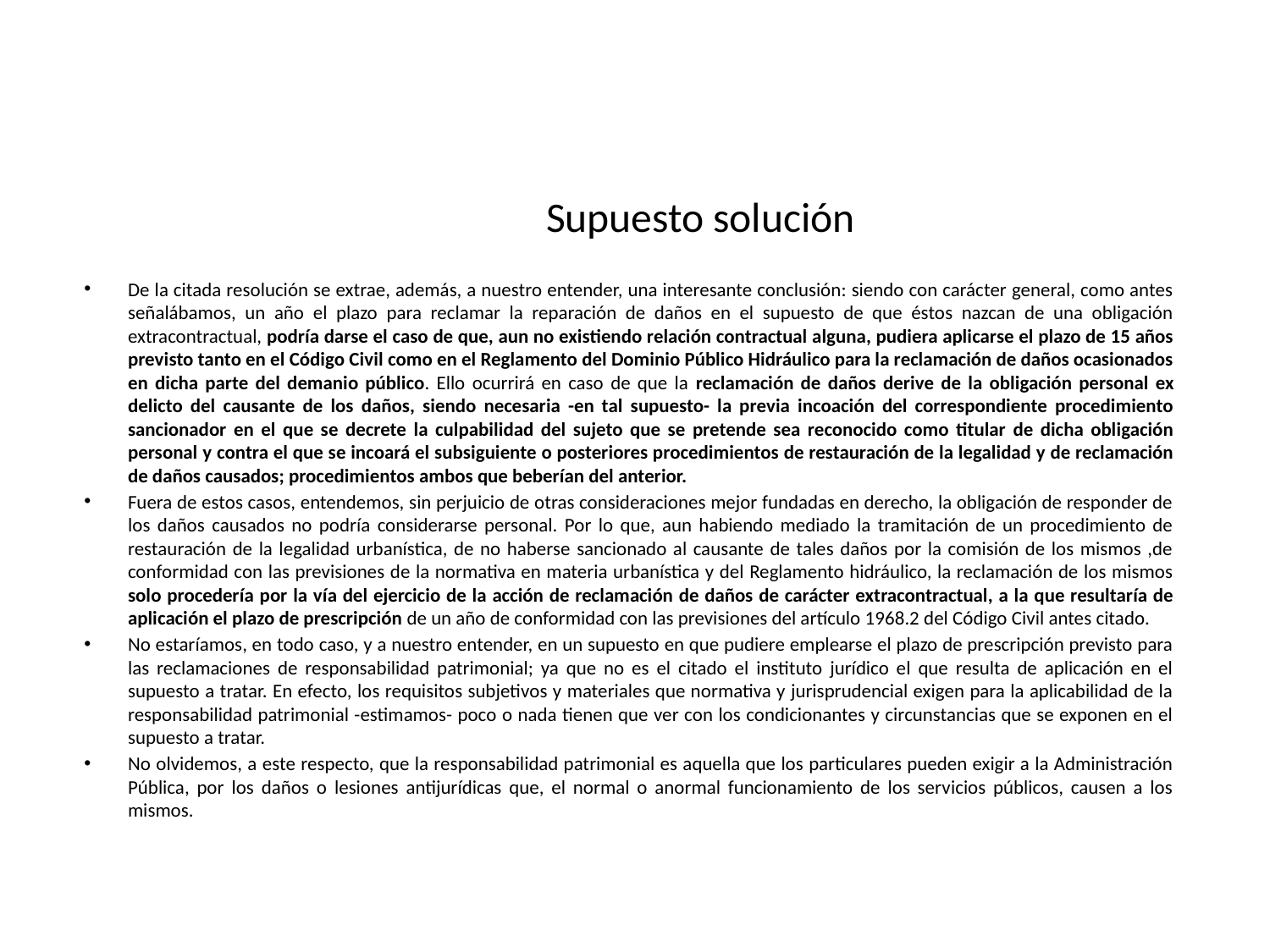

# Supuesto solución
De la citada resolución se extrae, además, a nuestro entender, una interesante conclusión: siendo con carácter general, como antes señalábamos, un año el plazo para reclamar la reparación de daños en el supuesto de que éstos nazcan de una obligación extracontractual, podría darse el caso de que, aun no existiendo relación contractual alguna, pudiera aplicarse el plazo de 15 años previsto tanto en el Código Civil como en el Reglamento del Dominio Público Hidráulico para la reclamación de daños ocasionados en dicha parte del demanio público. Ello ocurrirá en caso de que la reclamación de daños derive de la obligación personal ex delicto del causante de los daños, siendo necesaria -en tal supuesto- la previa incoación del correspondiente procedimiento sancionador en el que se decrete la culpabilidad del sujeto que se pretende sea reconocido como titular de dicha obligación personal y contra el que se incoará el subsiguiente o posteriores procedimientos de restauración de la legalidad y de reclamación de daños causados; procedimientos ambos que beberían del anterior.
Fuera de estos casos, entendemos, sin perjuicio de otras consideraciones mejor fundadas en derecho, la obligación de responder de los daños causados no podría considerarse personal. Por lo que, aun habiendo mediado la tramitación de un procedimiento de restauración de la legalidad urbanística, de no haberse sancionado al causante de tales daños por la comisión de los mismos ,de conformidad con las previsiones de la normativa en materia urbanística y del Reglamento hidráulico, la reclamación de los mismos solo procedería por la vía del ejercicio de la acción de reclamación de daños de carácter extracontractual, a la que resultaría de aplicación el plazo de prescripción de un año de conformidad con las previsiones del artículo 1968.2 del Código Civil antes citado.
No estaríamos, en todo caso, y a nuestro entender, en un supuesto en que pudiere emplearse el plazo de prescripción previsto para las reclamaciones de responsabilidad patrimonial; ya que no es el citado el instituto jurídico el que resulta de aplicación en el supuesto a tratar. En efecto, los requisitos subjetivos y materiales que normativa y jurisprudencial exigen para la aplicabilidad de la responsabilidad patrimonial -estimamos- poco o nada tienen que ver con los condicionantes y circunstancias que se exponen en el supuesto a tratar.
No olvidemos, a este respecto, que la responsabilidad patrimonial es aquella que los particulares pueden exigir a la Administración Pública, por los daños o lesiones antijurídicas que, el normal o anormal funcionamiento de los servicios públicos, causen a los mismos.